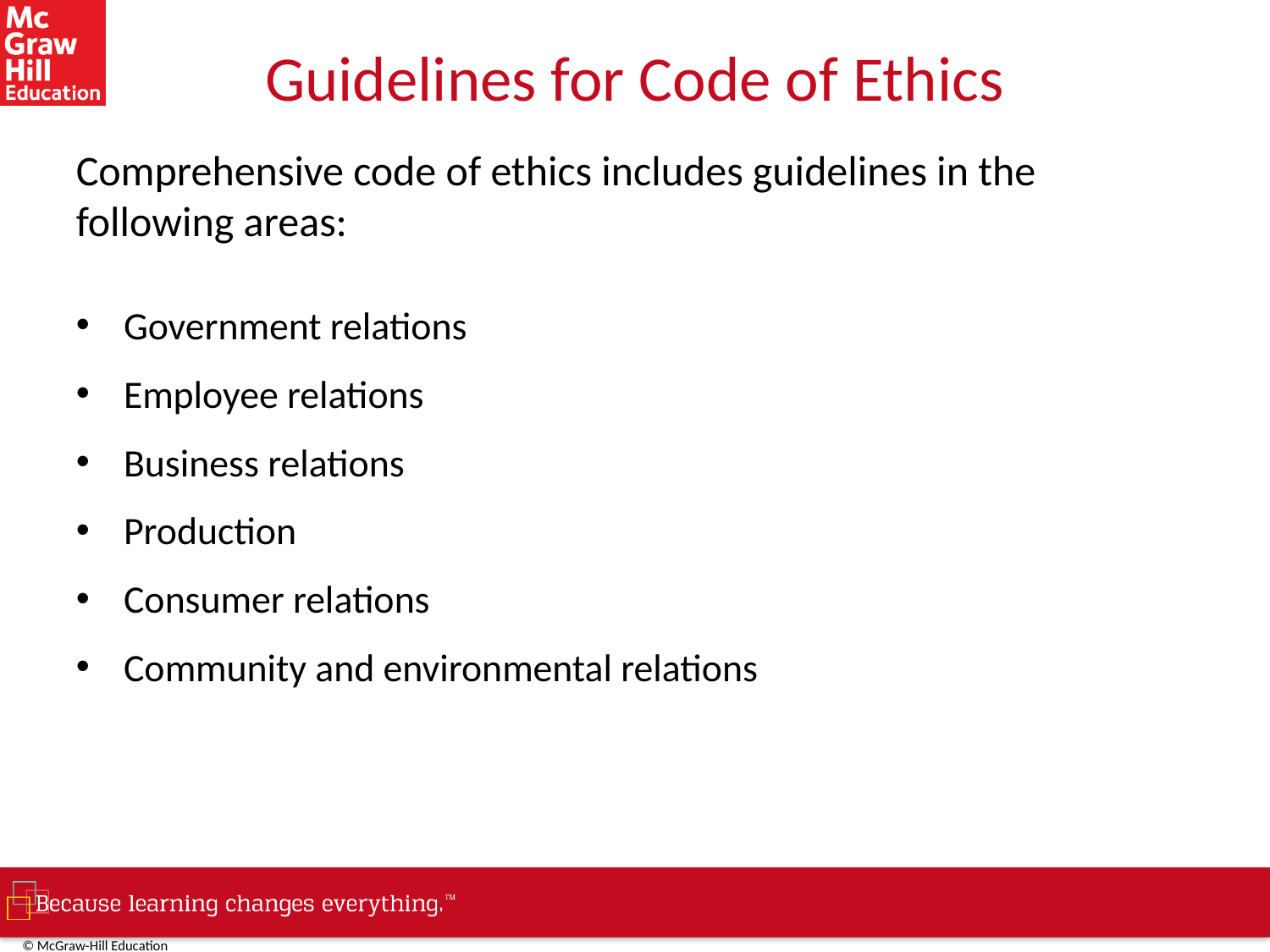

# Guidelines for Code of Ethics
Comprehensive code of ethics includes guidelines in the following areas:

Government relations
Employee relations
Business relations
Production
Consumer relations
Community and environmental relations